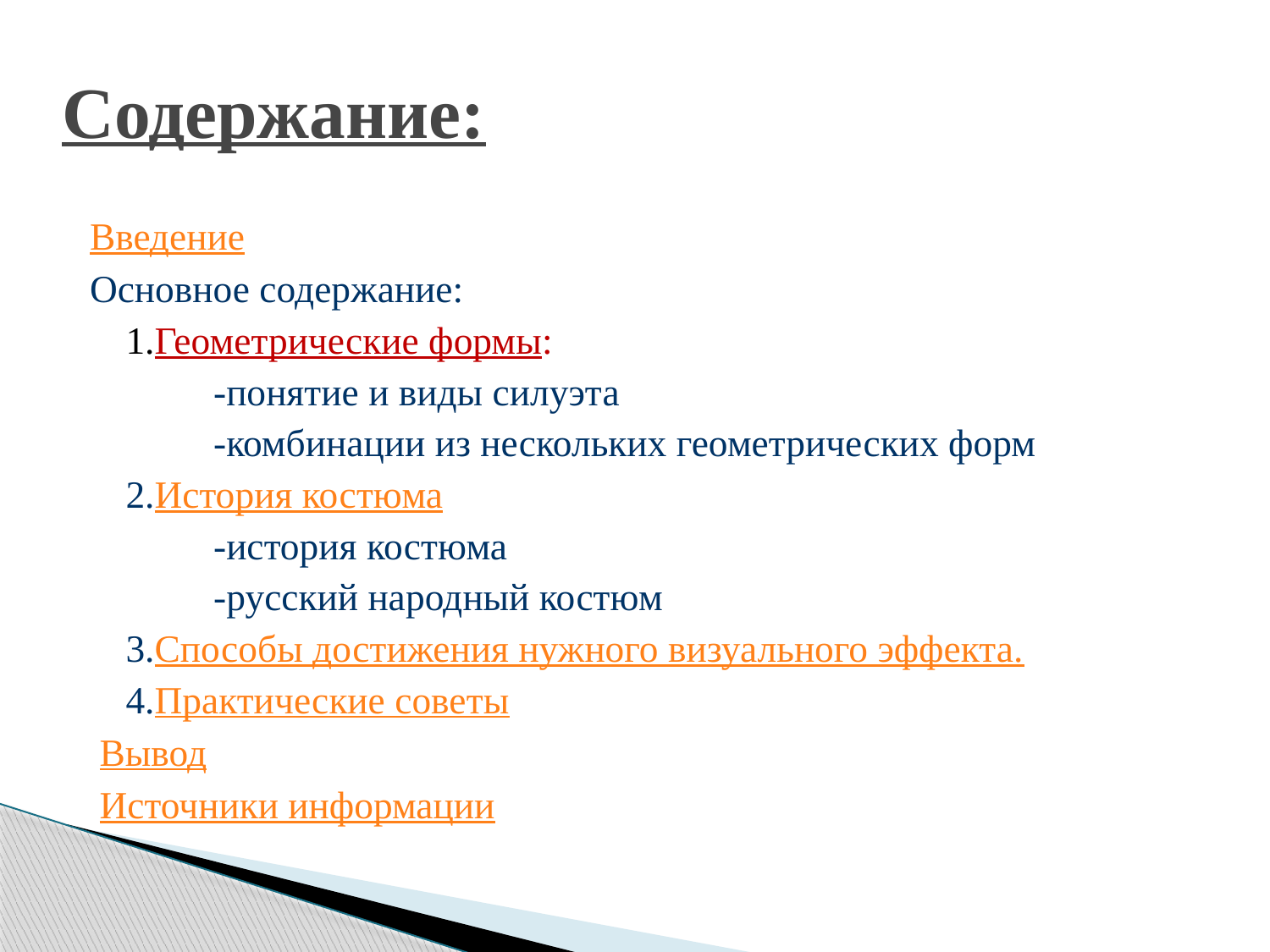

# Содержание:
Введение
Основное содержание:
1.Геометрические формы:
         -понятие и виды силуэта
         -комбинации из нескольких геометрических форм
2.История костюма
         -история костюма
         -русский народный костюм
3.Способы достижения нужного визуального эффекта.
4.Практические советы
 Вывод
 Источники информации